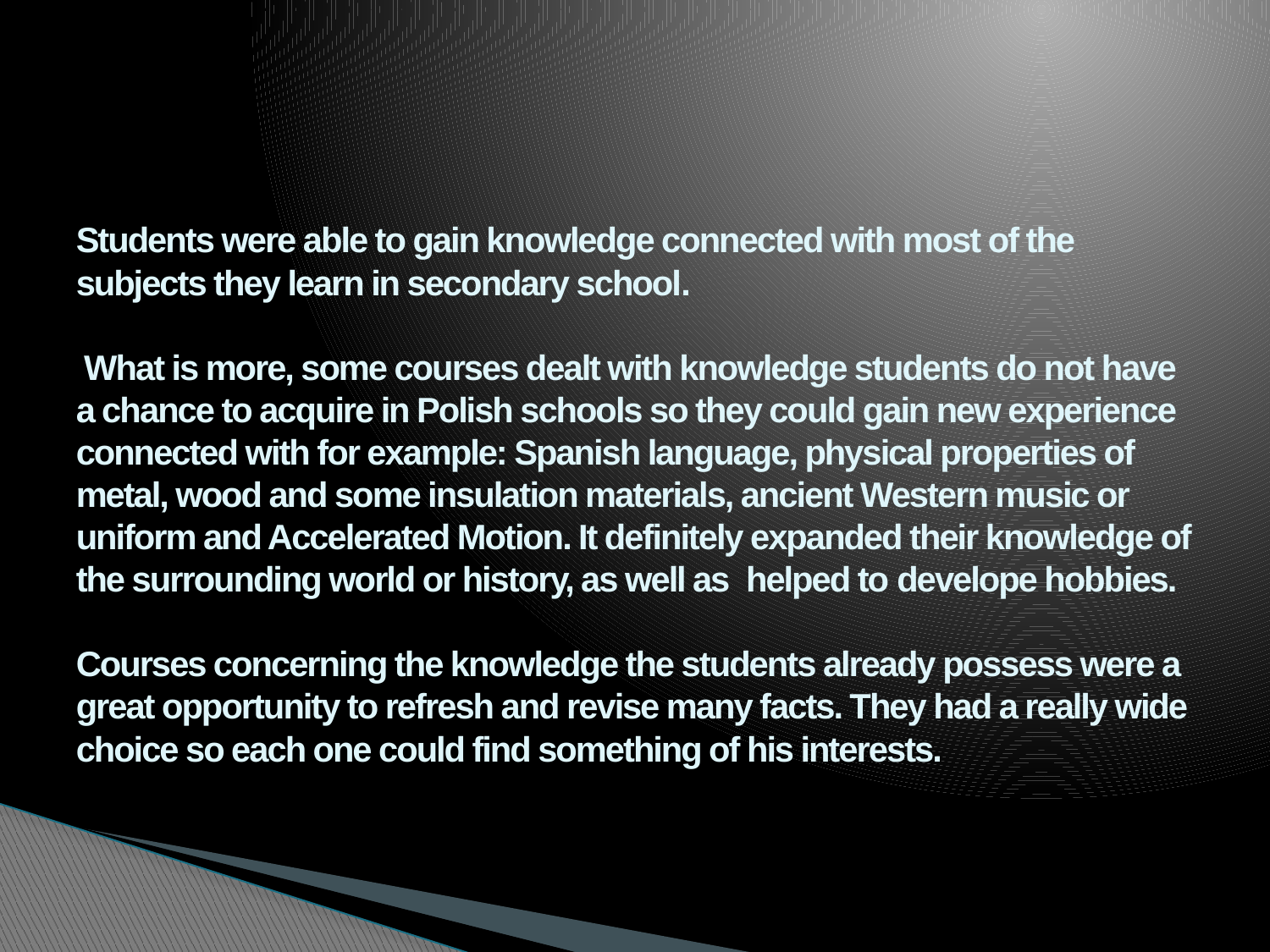

# Students were able to gain knowledge connected with most of the subjects they learn in secondary school. What is more, some courses dealt with knowledge students do not have a chance to acquire in Polish schools so they could gain new experience connected with for example: Spanish language, physical properties of metal, wood and some insulation materials, ancient Western music or uniform and Accelerated Motion. It definitely expanded their knowledge of the surrounding world or history, as well as  helped to develope hobbies. Courses concerning the knowledge the students already possess were a great opportunity to refresh and revise many facts. They had a really wide choice so each one could find something of his interests.